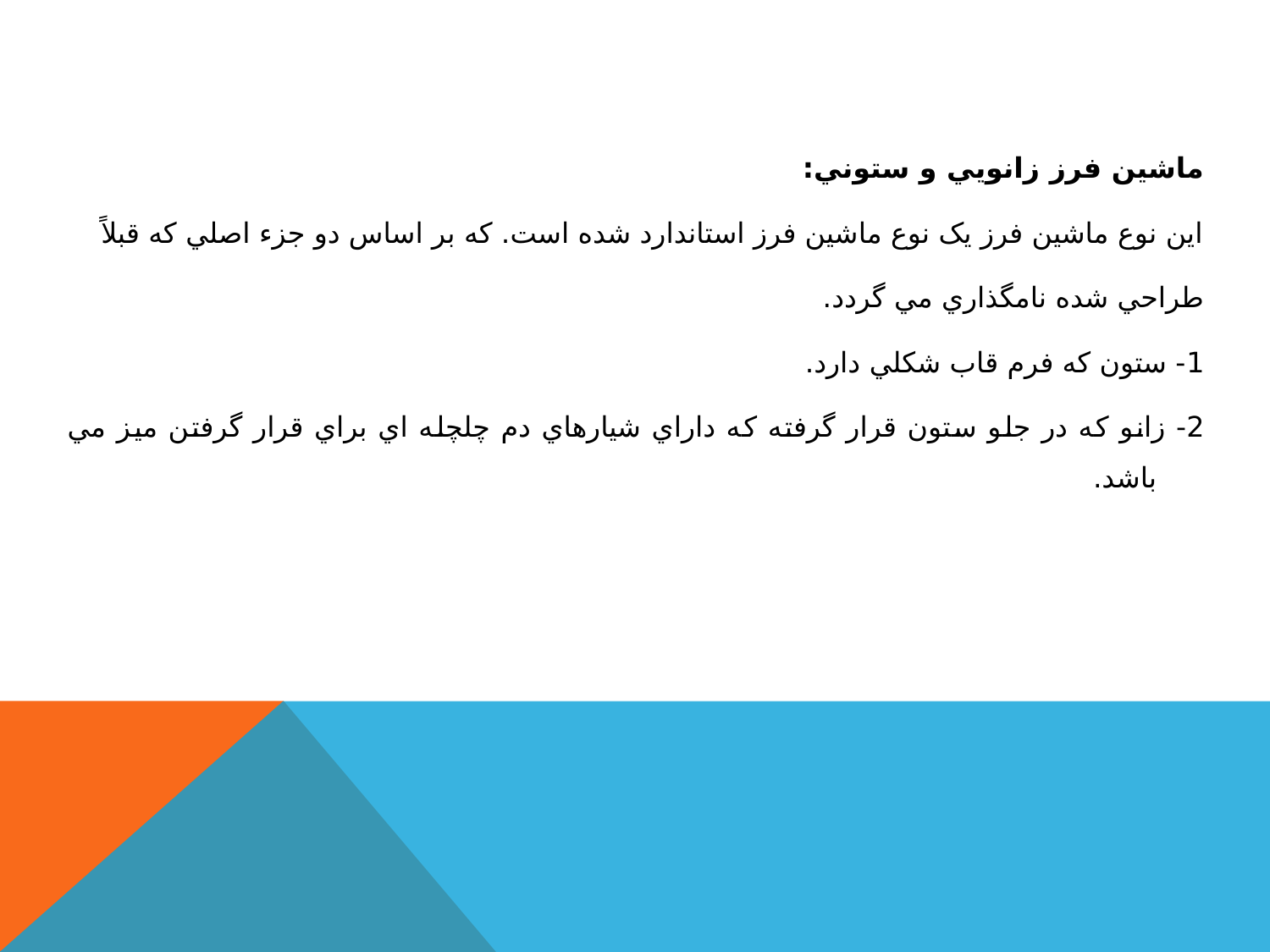

#
ماشين فرز زانويي و ستوني:
اين نوع ماشين فرز يک نوع ماشين فرز استاندارد شده است. که بر اساس دو جزء اصلي که قبلاً
طراحي شده نامگذاري مي گردد.
1- ستون که فرم قاب شکلي دارد.
2- زانو که در جلو ستون قرار گرفته که داراي شيارهاي دم چلچله اي براي قرار گرفتن ميز مي باشد.